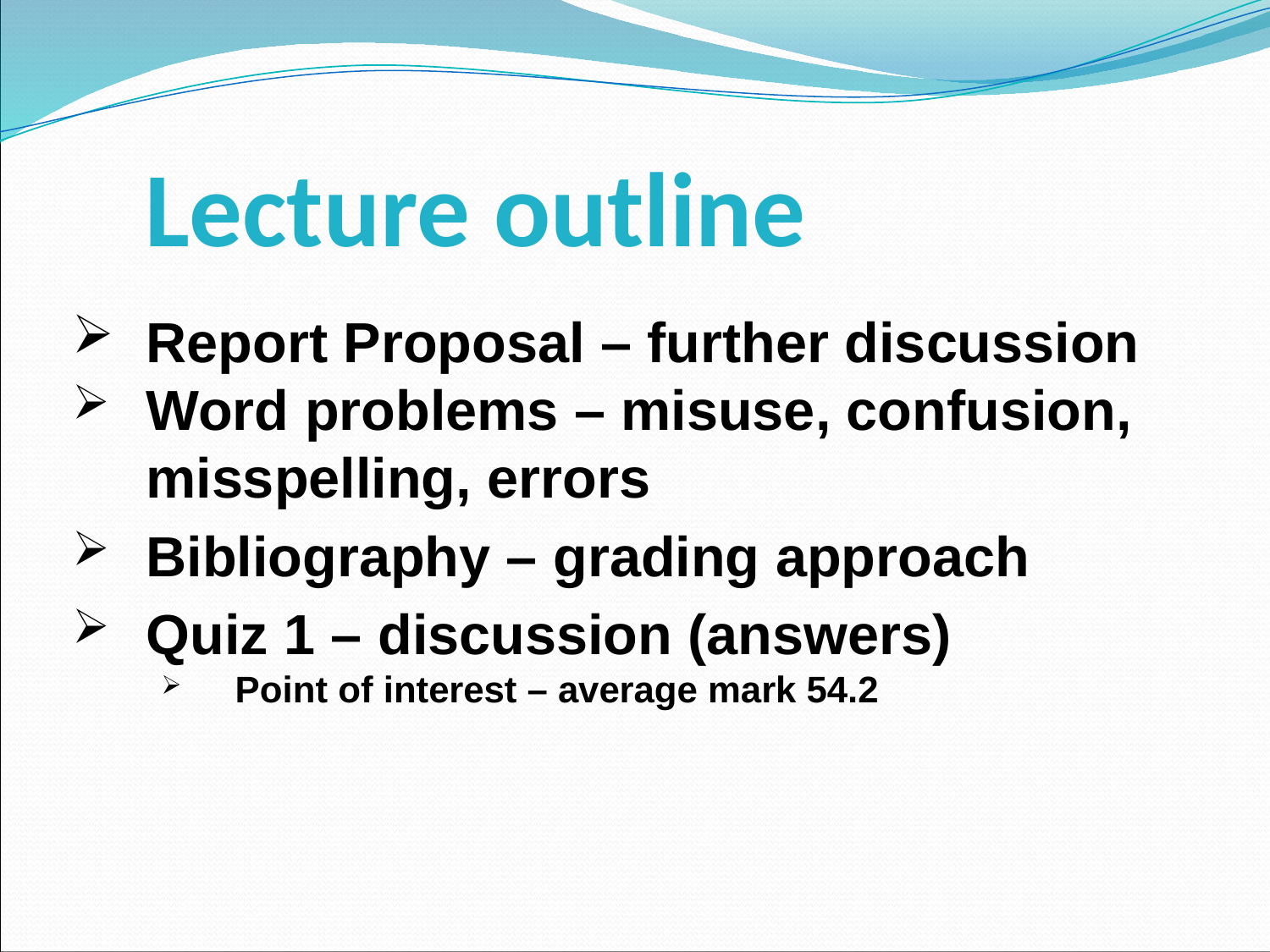

# Lecture outline

Report Proposal – further discussion
Word problems – misuse, confusion, misspelling, errors
Bibliography – grading approach
Quiz 1 – discussion (answers)
Point of interest – average mark 54.2